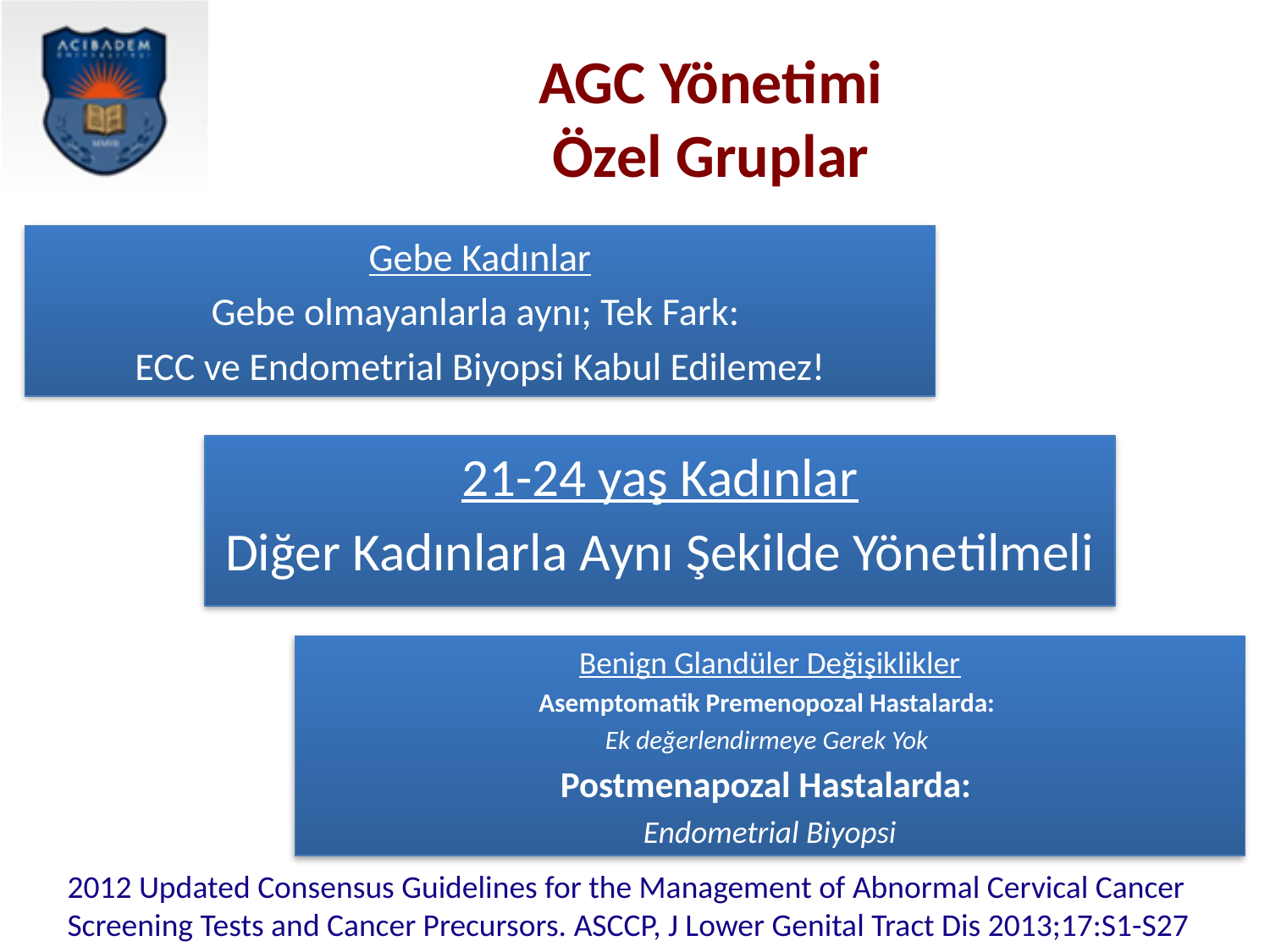

# AGC Yönetimi Özel Gruplar
Gebe Kadınlar
Gebe olmayanlarla aynı; Tek Fark:
ECC ve Endometrial Biyopsi Kabul Edilemez!

21-24 yaş Kadınlar
Diğer Kadınlarla Aynı Şekilde Yönetilmeli

Benign Glandüler Değişiklikler
Asemptomatik Premenopozal Hastalarda:
Ek değerlendirmeye Gerek Yok
Postmenapozal Hastalarda:
Endometrial Biyopsi

2012 Updated Consensus Guidelines for the Management of Abnormal Cervical Cancer Screening Tests and Cancer Precursors. ASCCP, J Lower Genital Tract Dis 2013;17:S1-S27